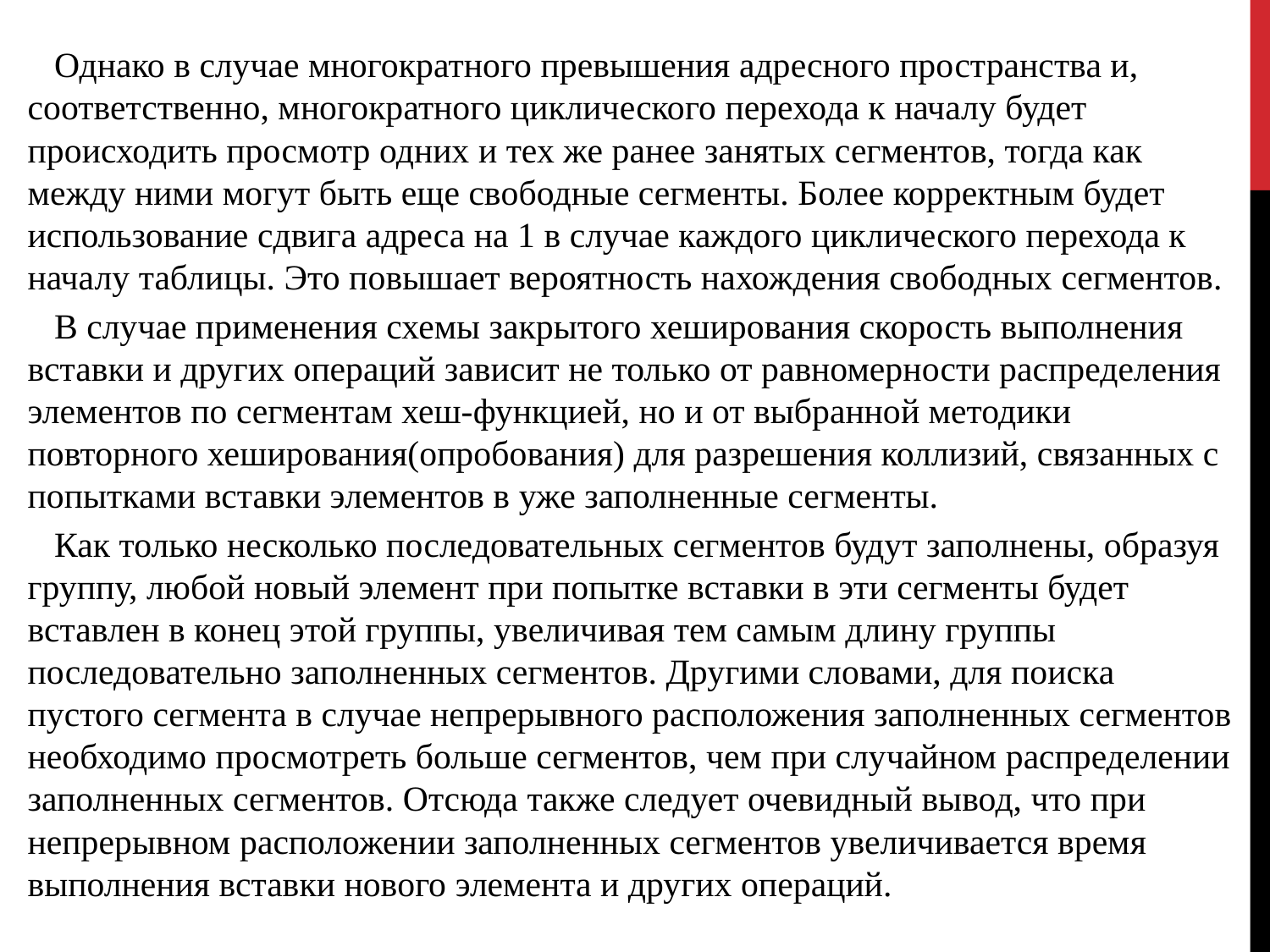

Однако в случае многократного превышения адресного пространства и, соответственно, многократного циклического перехода к началу будет происходить просмотр одних и тех же ранее занятых сегментов, тогда как между ними могут быть еще свободные сегменты. Более корректным будет использование сдвига адреса на 1 в случае каждого циклического перехода к началу таблицы. Это повышает вероятность нахождения свободных сегментов.
   В случае применения схемы закрытого хеширования скорость выполнения вставки и других операций зависит не только от равномерности распределения элементов по сегментам хеш-функцией, но и от выбранной методики повторного хеширования(опробования) для разрешения коллизий, связанных с попытками вставки элементов в уже заполненные сегменты.
   Как только несколько последовательных сегментов будут заполнены, образуя группу, любой новый элемент при попытке вставки в эти сегменты будет вставлен в конец этой группы, увеличивая тем самым длину группы последовательно заполненных сегментов. Другими словами, для поиска пустого сегмента в случае непрерывного расположения заполненных сегментов необходимо просмотреть больше сегментов, чем при случайном распределении заполненных сегментов. Отсюда также следует очевидный вывод, что при непрерывном расположении заполненных сегментов увеличивается время выполнения вставки нового элемента и других операций.